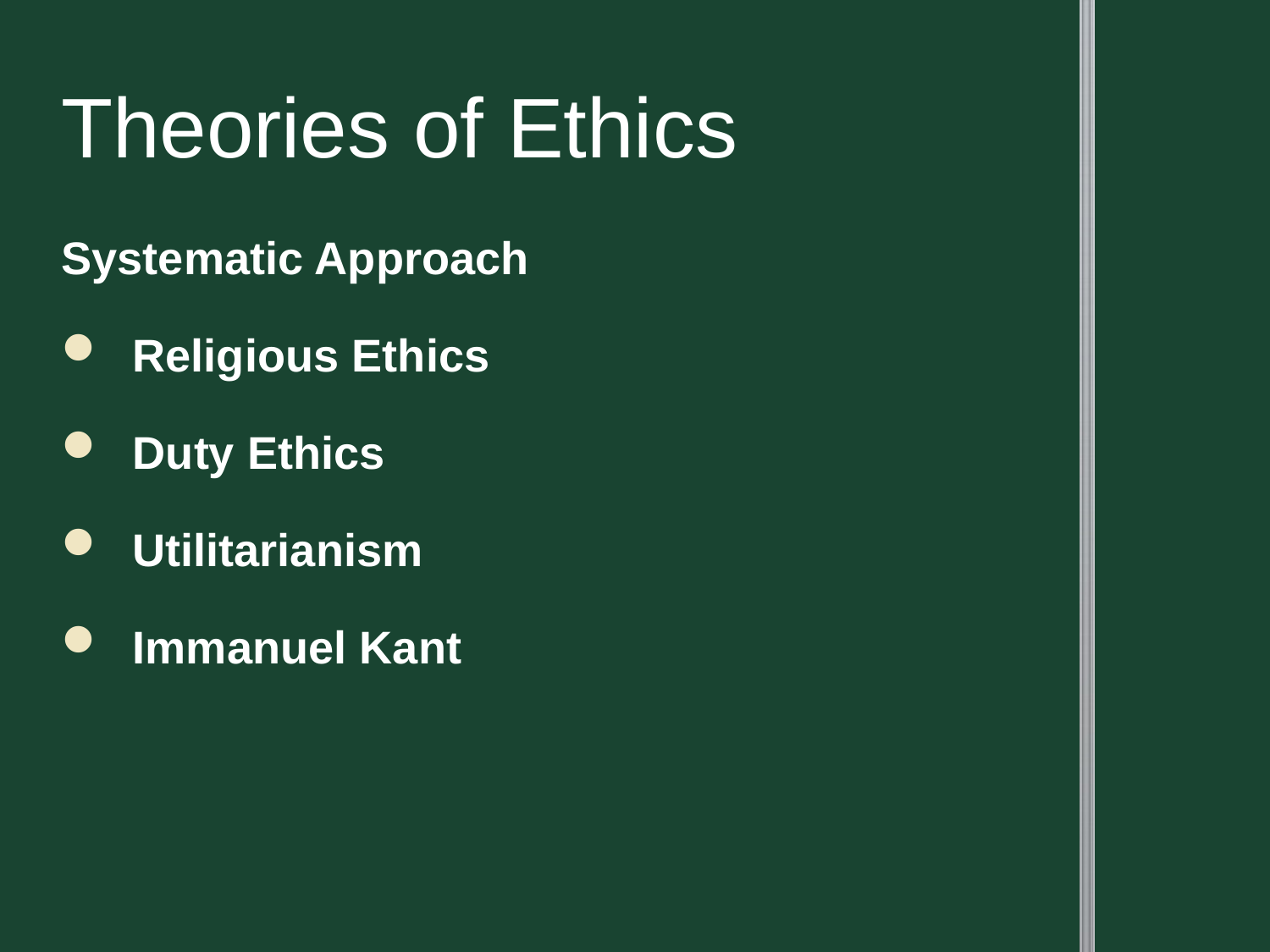

# Theories of Ethics
Systematic Approach
Religious Ethics
Duty Ethics
Utilitarianism
Immanuel Kant